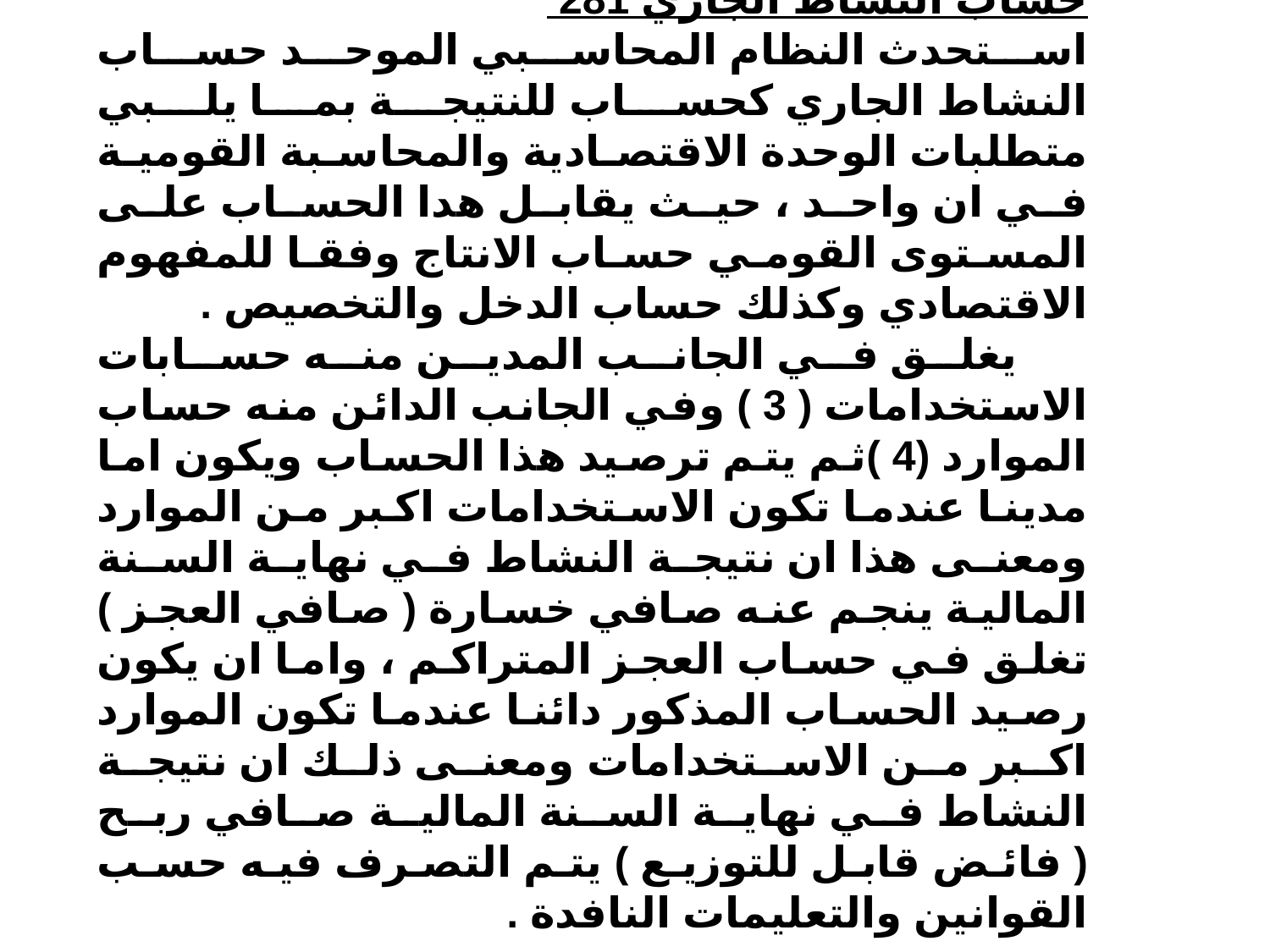

رابعا :-  الوحدة النمطية التاسع والعشرون والثلاثون
حساب النشاط الجاري 281
استحدث النظام المحاسبي الموحد حساب النشاط الجاري كحساب للنتيجة بما يلبي متطلبات الوحدة الاقتصادية والمحاسبة القومية في ان واحد ، حيث يقابل هدا الحساب على المستوى القومي حساب الانتاج وفقا للمفهوم الاقتصادي وكذلك حساب الدخل والتخصيص .
      يغلق في الجانب المدين منه حسابات الاستخدامات ( 3 ) وفي الجانب الدائن منه حساب الموارد (4 )ثم يتم ترصيد هذا الحساب ويكون اما مدينا عندما تكون الاستخدامات اكبر من الموارد ومعنى هذا ان نتيجة النشاط في نهاية السنة المالية ينجم عنه صافي خسارة ( صافي العجز ) تغلق في حساب العجز المتراكم ، واما ان يكون رصيد الحساب المذكور دائنا عندما تكون الموارد اكبر من الاستخدامات ومعنى ذلك ان نتيجة النشاط في نهاية السنة المالية صافي ربح ( فائض قابل للتوزيع ) يتم التصرف فيه حسب القوانين والتعليمات النافدة .